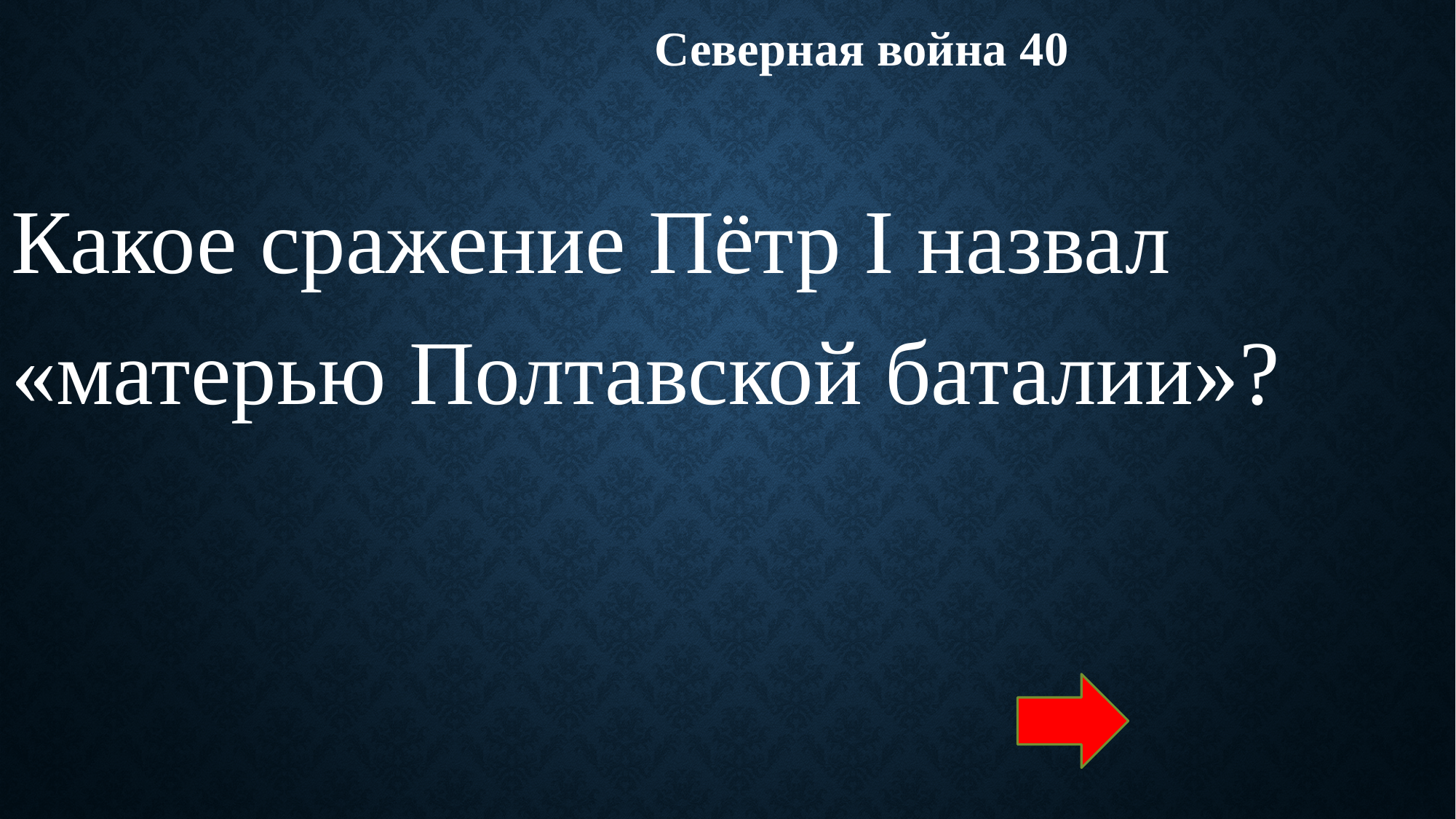

Северная война 40

Какое сражение Пётр I назвал «матерью Полтавской баталии»?